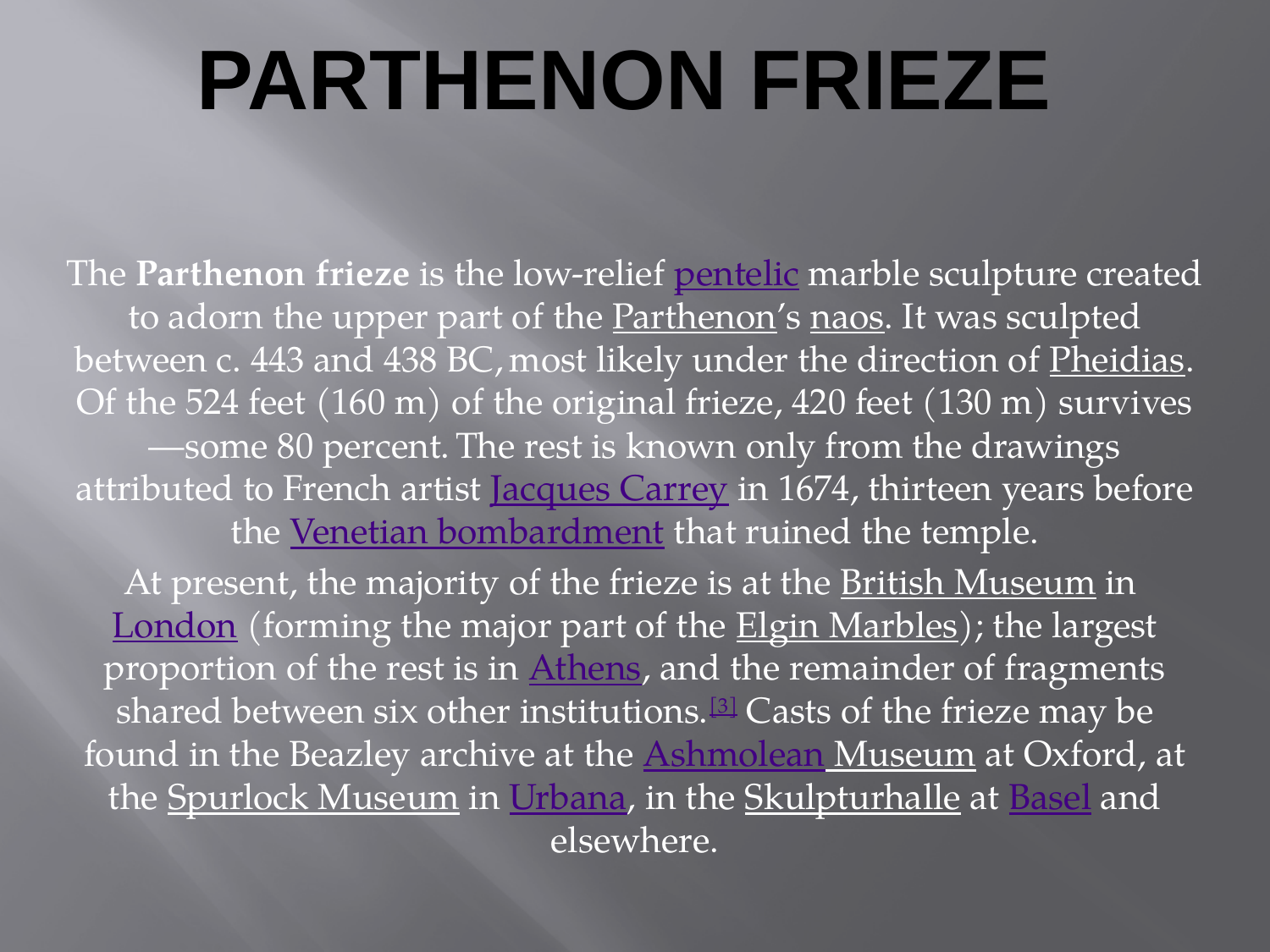

# Parthenon Frieze
The Parthenon frieze is the low-relief pentelic marble sculpture created to adorn the upper part of the Parthenon’s naos. It was sculpted between c. 443 and 438 BC, most likely under the direction of Pheidias. Of the 524 feet (160 m) of the original frieze, 420 feet (130 m) survives—some 80 percent. The rest is known only from the drawings attributed to French artist Jacques Carrey in 1674, thirteen years before the Venetian bombardment that ruined the temple.
At present, the majority of the frieze is at the British Museum in London (forming the major part of the Elgin Marbles); the largest proportion of the rest is in Athens, and the remainder of fragments shared between six other institutions.[3] Casts of the frieze may be found in the Beazley archive at the Ashmolean Museum at Oxford, at the Spurlock Museum in Urbana, in the Skulpturhalle at Basel and elsewhere.